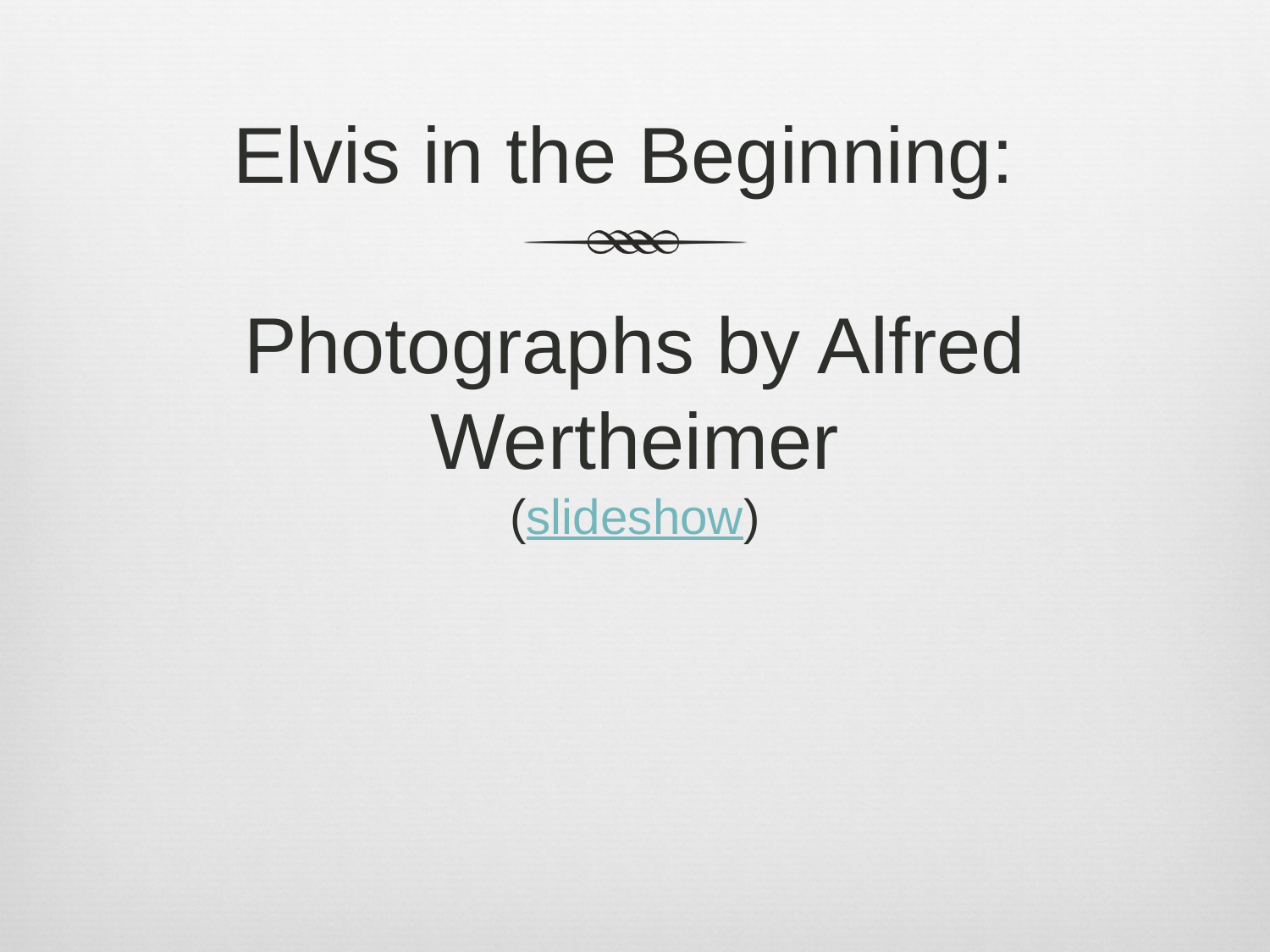

# Elvis in the Beginning: Photographs by Alfred Wertheimer (slideshow)